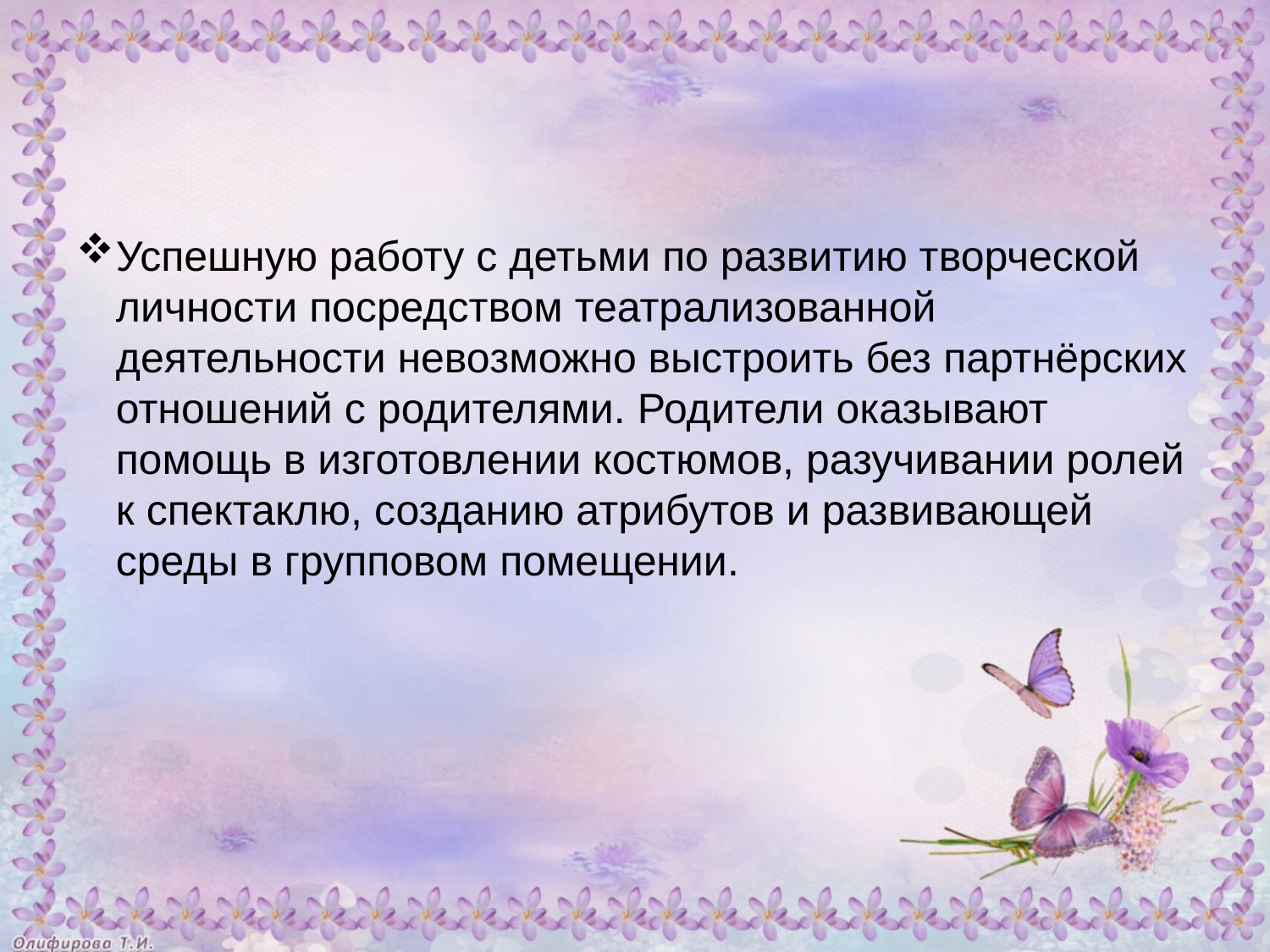

#
Успешную работу с детьми по развитию творческой личности посредством театрализованной деятельности невозможно выстроить без партнёрских отношений с родителями. Родители оказывают помощь в изготовлении костюмов, разучивании ролей к спектаклю, созданию атрибутов и развивающей среды в групповом помещении.